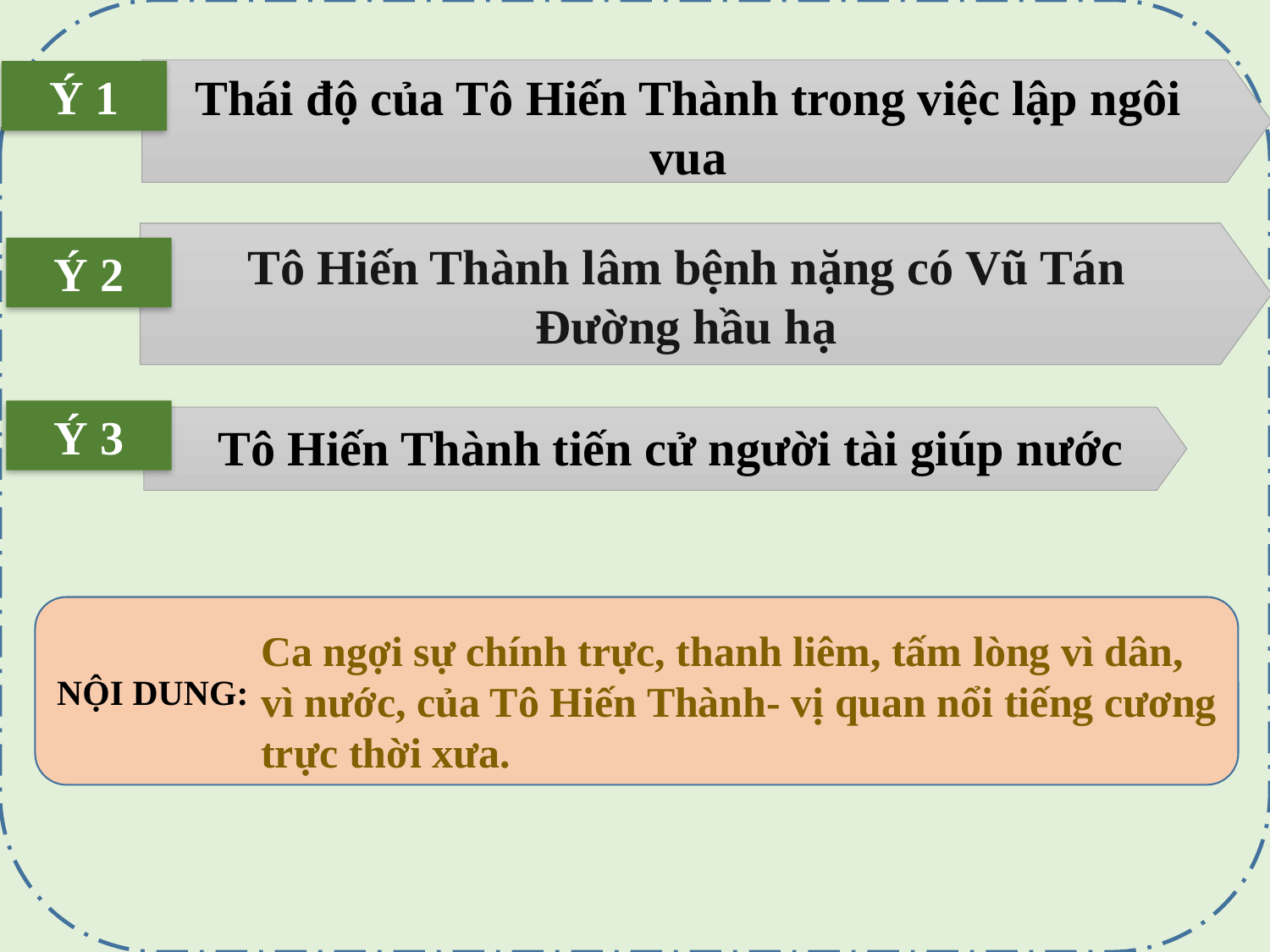

Thái độ của Tô Hiến Thành trong việc lập ngôi vua
Ý 1

Tô Hiến Thành lâm bệnh nặng có Vũ Tán Đường hầu hạ
Ý 2
Ý 3

Tô Hiến Thành tiến cử người tài giúp nước
NỘI DUNG:
Ca ngợi sự chính trực, thanh liêm, tấm lòng vì dân, vì nước, của Tô Hiến Thành- vị quan nổi tiếng cương trực thời xưa.